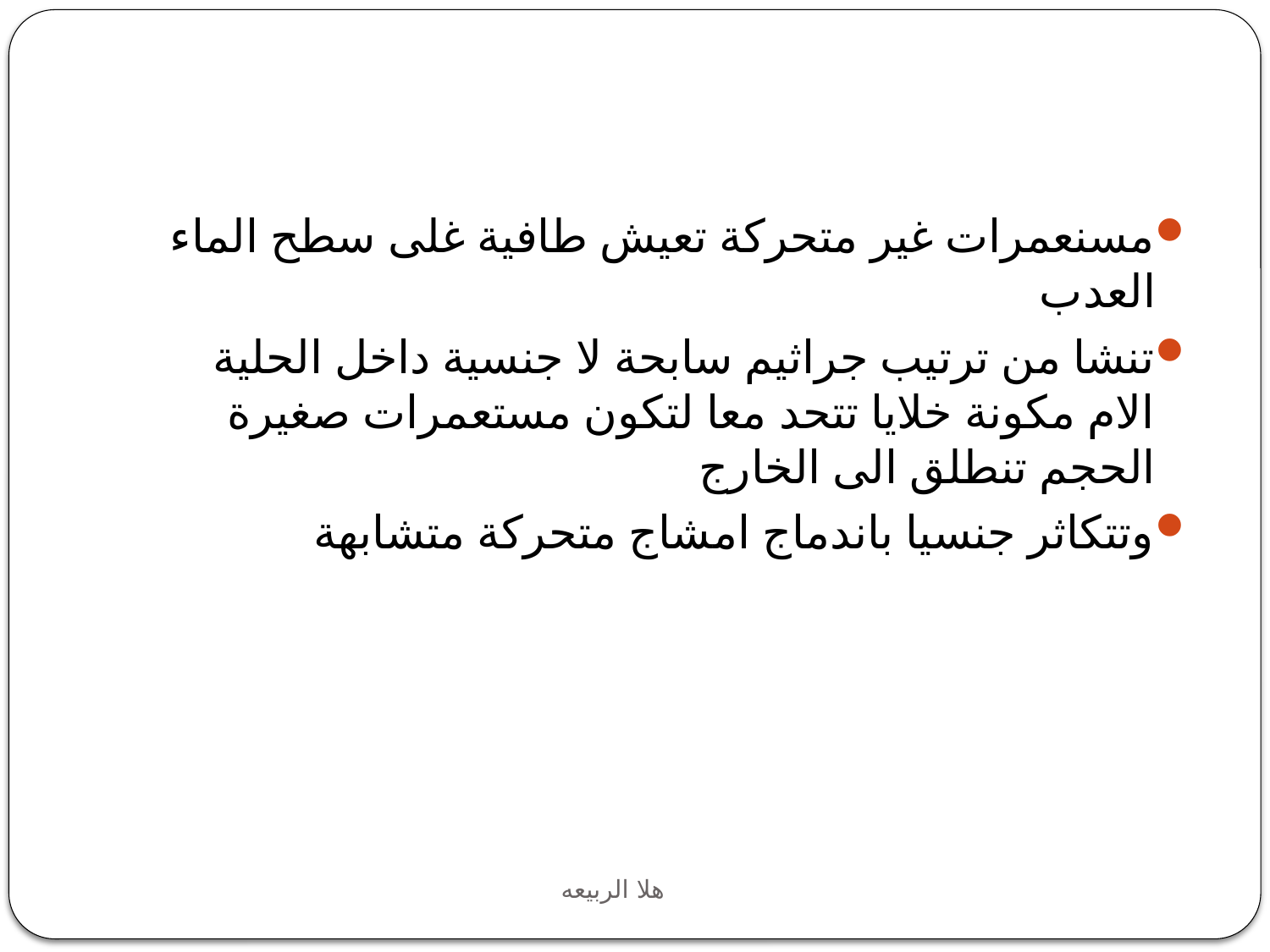

#
مسنعمرات غير متحركة تعيش طافية غلى سطح الماء العدب
تنشا من ترتيب جراثيم سابحة لا جنسية داخل الحلية الام مكونة خلايا تتحد معا لتكون مستعمرات صغيرة الحجم تنطلق الى الخارج
وتتكاثر جنسيا باندماج امشاج متحركة متشابهة
هلا الربيعه